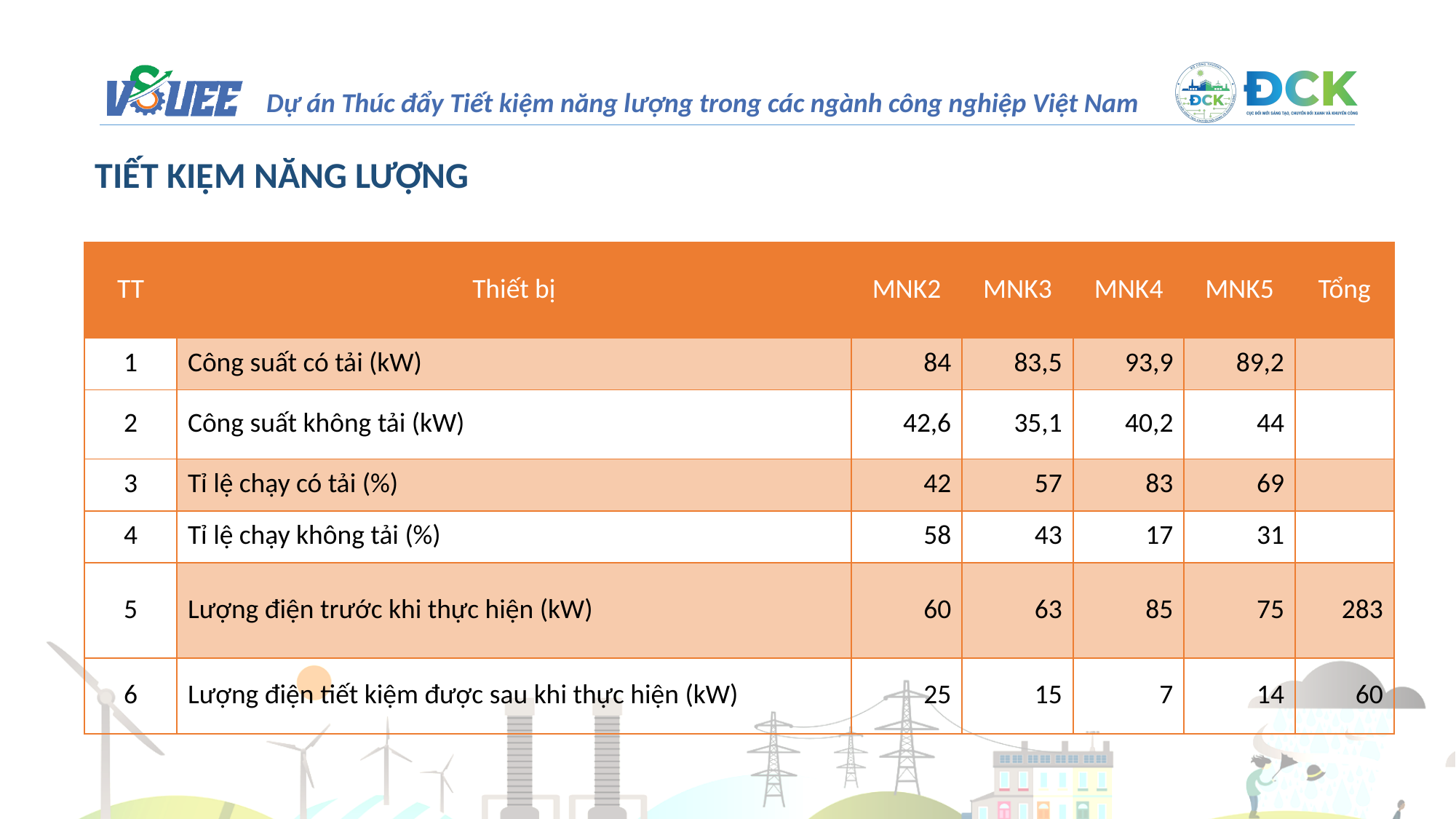

TIẾT KIỆM NĂNG LƯỢNG
| TT | Thiết bị | MNK2 | MNK3 | MNK4 | MNK5 | Tổng |
| --- | --- | --- | --- | --- | --- | --- |
| 1 | Công suất có tải (kW) | 84 | 83,5 | 93,9 | 89,2 |  |
| 2 | Công suất không tải (kW) | 42,6 | 35,1 | 40,2 | 44 |  |
| 3 | Tỉ lệ chạy có tải (%) | 42 | 57 | 83 | 69 |  |
| 4 | Tỉ lệ chạy không tải (%) | 58 | 43 | 17 | 31 |  |
| 5 | Lượng điện trước khi thực hiện (kW) | 60 | 63 | 85 | 75 | 283 |
| 6 | Lượng điện tiết kiệm được sau khi thực hiện (kW) | 25 | 15 | 7 | 14 | 60 |